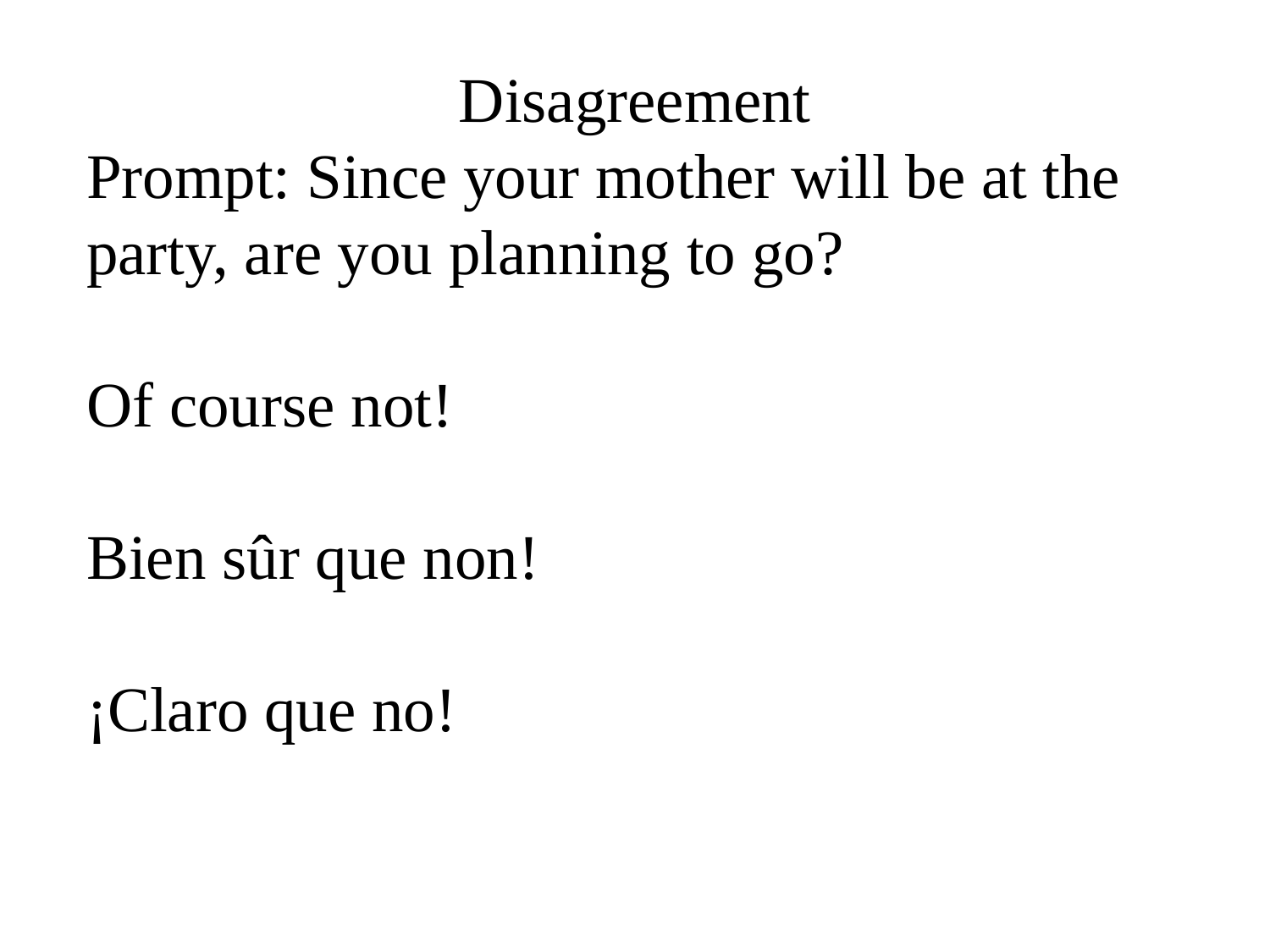

Disagreement
Prompt: Since your mother will be at the party, are you planning to go?

Of course not!

Bien sûr que non!

¡Claro que no!